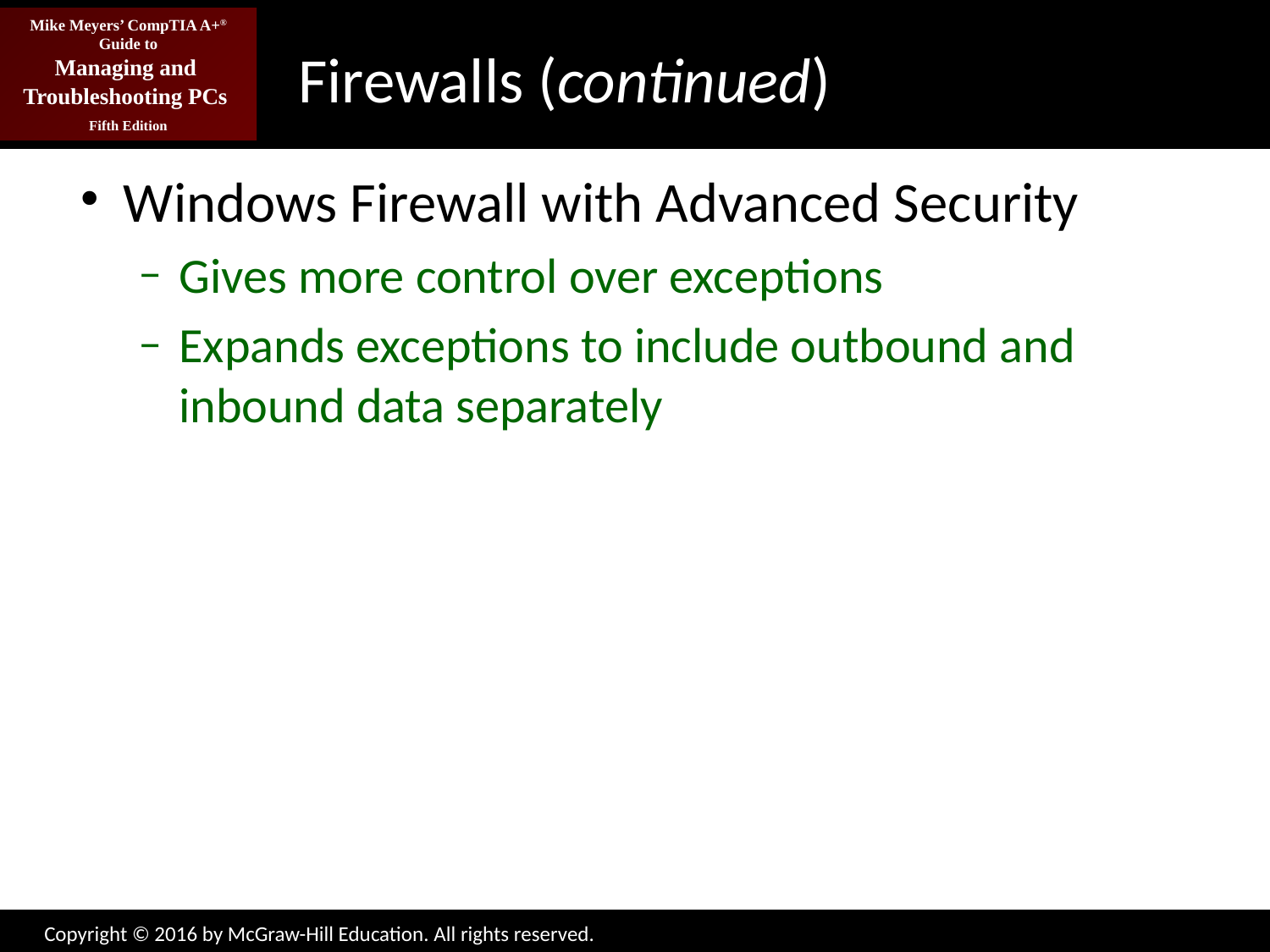

# Firewalls (continued)
Windows Firewall with Advanced Security
Gives more control over exceptions
Expands exceptions to include outbound and inbound data separately